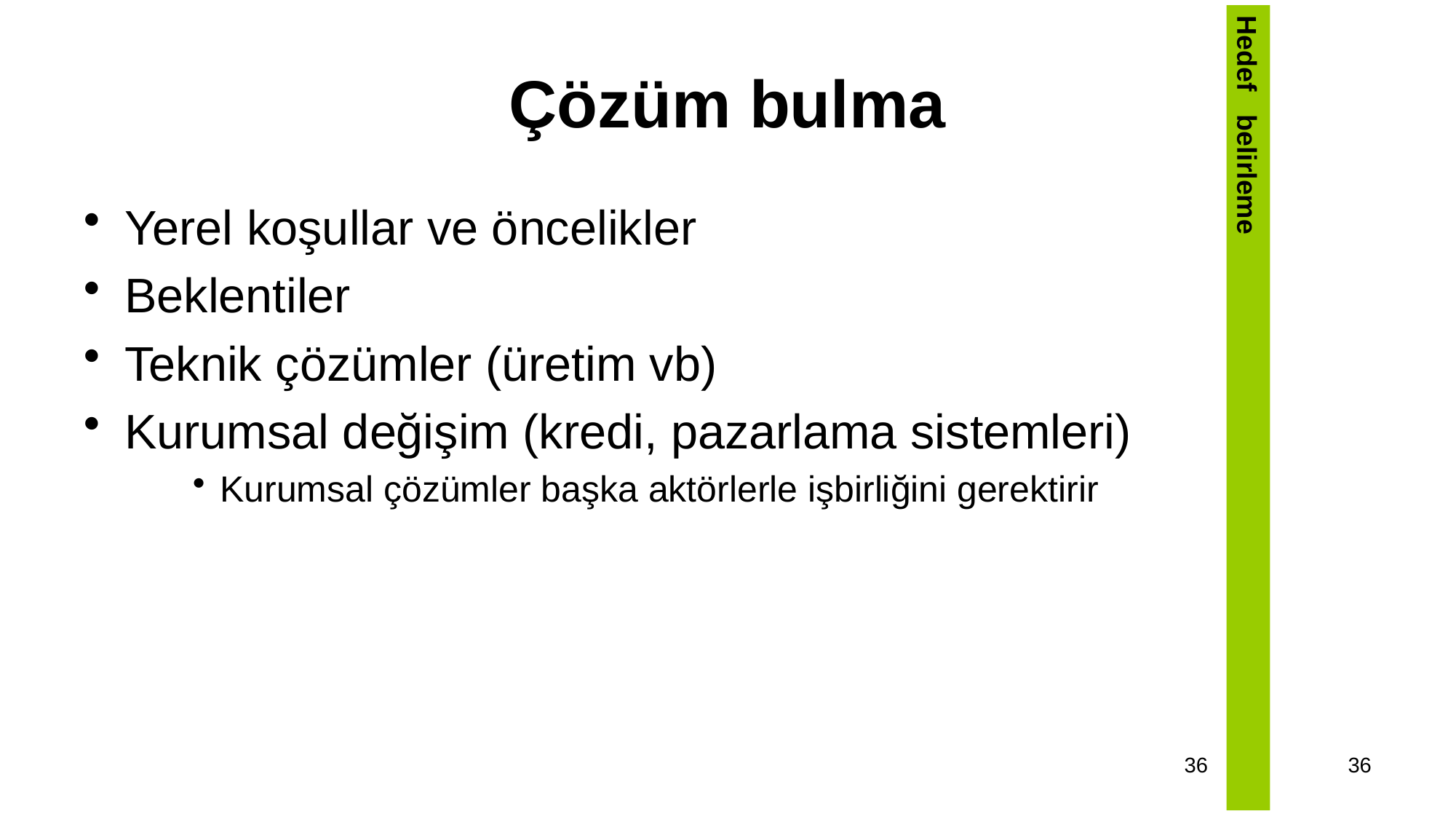

Çözüm bulma
Yerel koşullar ve öncelikler
Beklentiler
Teknik çözümler (üretim vb)
Kurumsal değişim (kredi, pazarlama sistemleri)
Kurumsal çözümler başka aktörlerle işbirliğini gerektirir
Hedef   belirleme
36
36